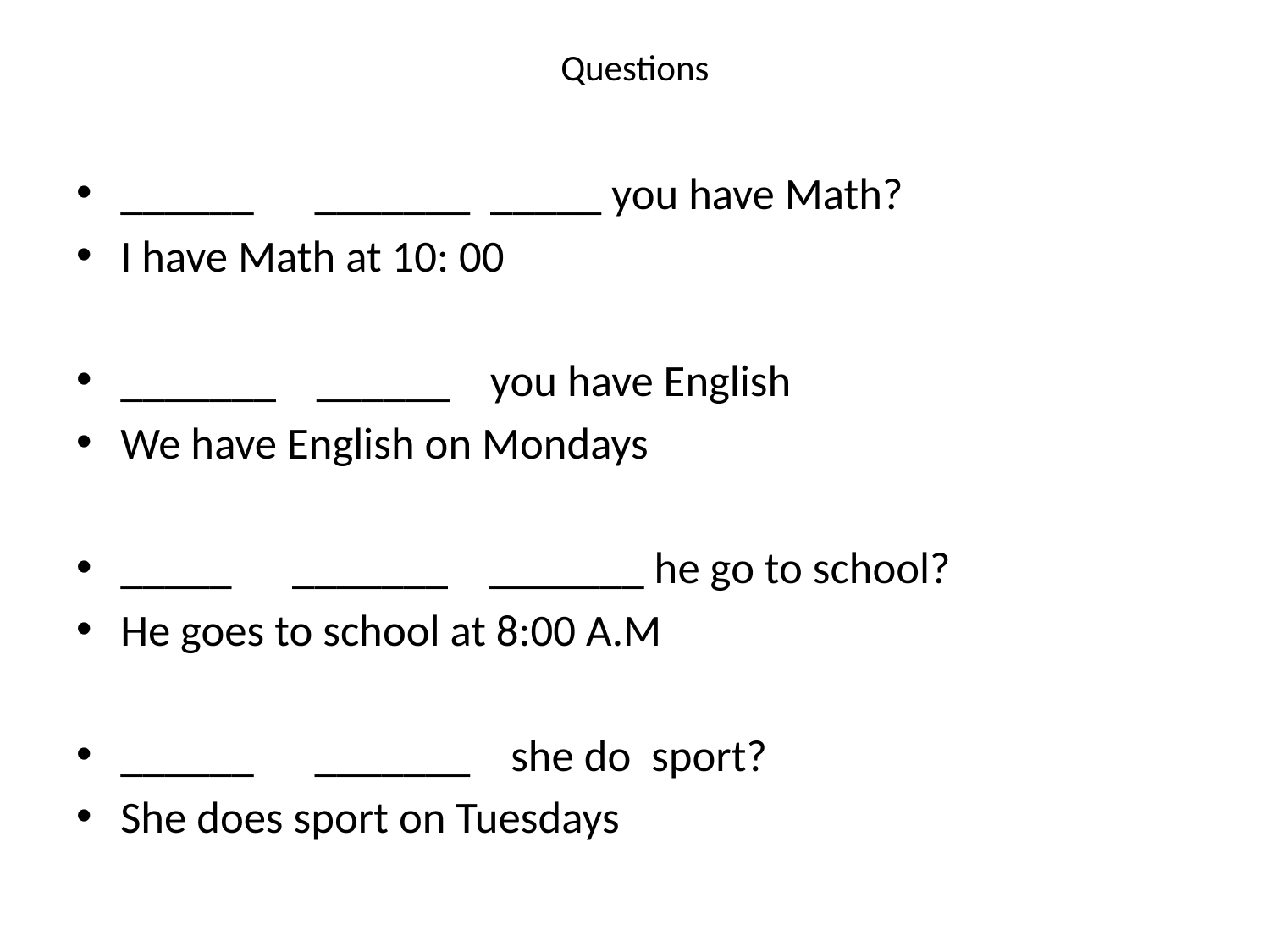

# Questions
______      _______  _____ you have Math?
I have Math at 10: 00

_______    ______    you have English
We have English on Mondays

_____      _______    _______ he go to school?
He goes to school at 8:00 A.M

______      _______    she do  sport?
She does sport on Tuesdays